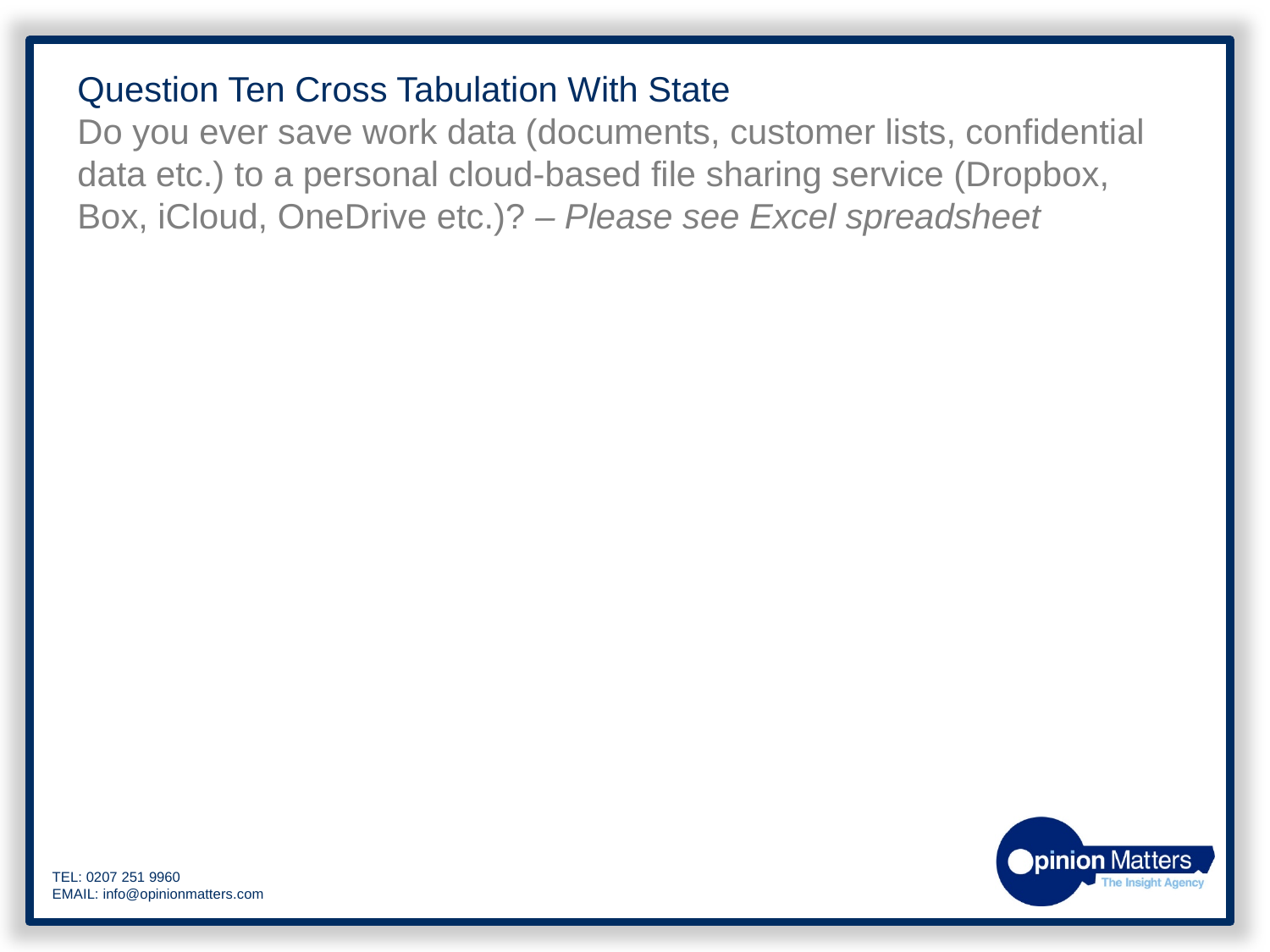

Question Ten Cross Tabulation With State
Do you ever save work data (documents, customer lists, confidential data etc.) to a personal cloud-based file sharing service (Dropbox, Box, iCloud, OneDrive etc.)? – Please see Excel spreadsheet